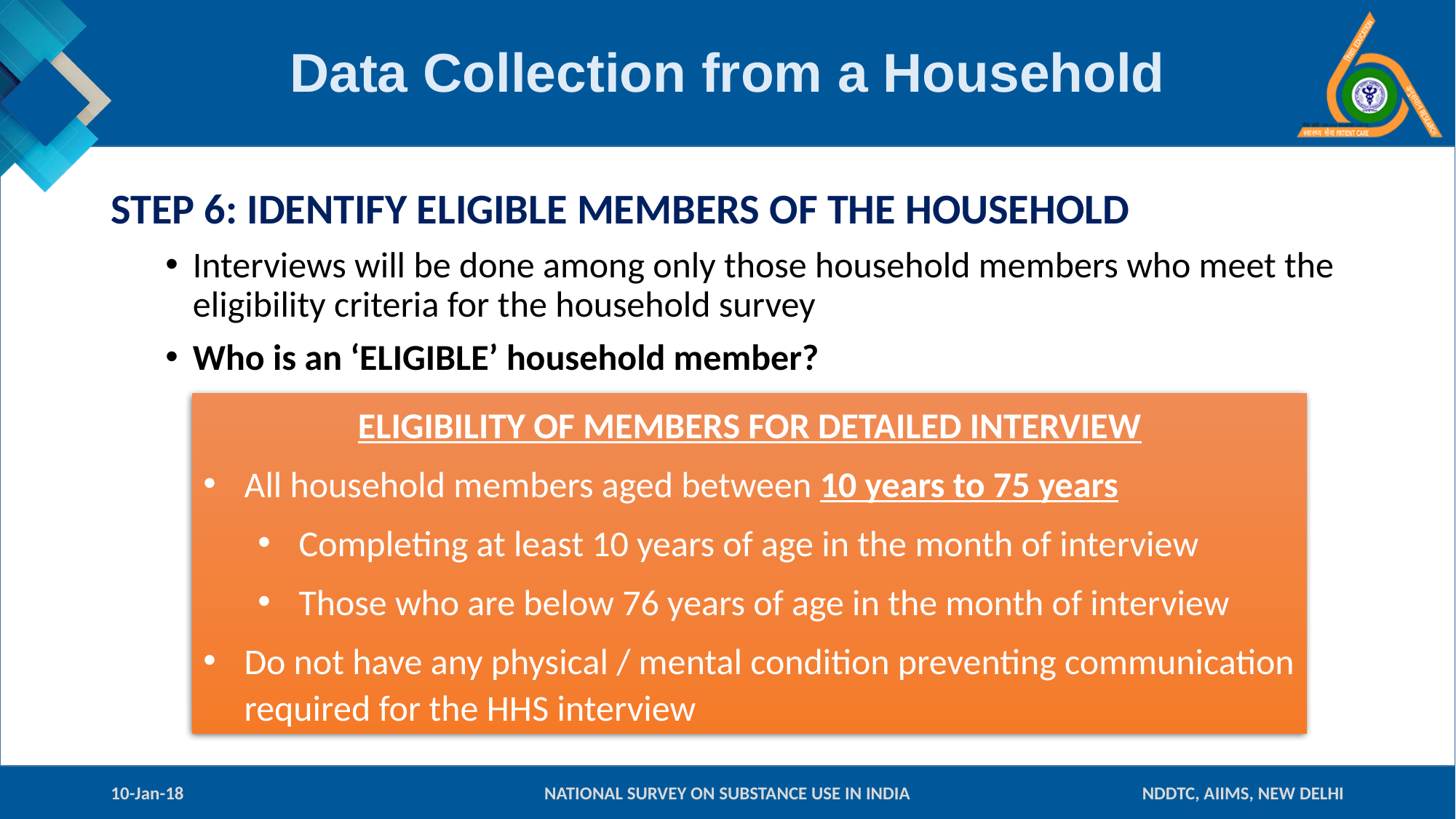

# Data Collection from a Household
STEP 6: IDENTIFY ELIGIBLE MEMBERS OF THE HOUSEHOLD
Interviews will be done among only those household members who meet the eligibility criteria for the household survey
Who is an ‘ELIGIBLE’ household member?

ELIGIBILITY OF MEMBERS FOR DETAILED INTERVIEW
All household members aged between 10 years to 75 years
Completing at least 10 years of age in the month of interview
Those who are below 76 years of age in the month of interview
Do not have any physical / mental condition preventing communication required for the HHS interview
10-Jan-18
NATIONAL SURVEY ON SUBSTANCE USE IN INDIA
NDDTC, AIIMS, NEW DELHI